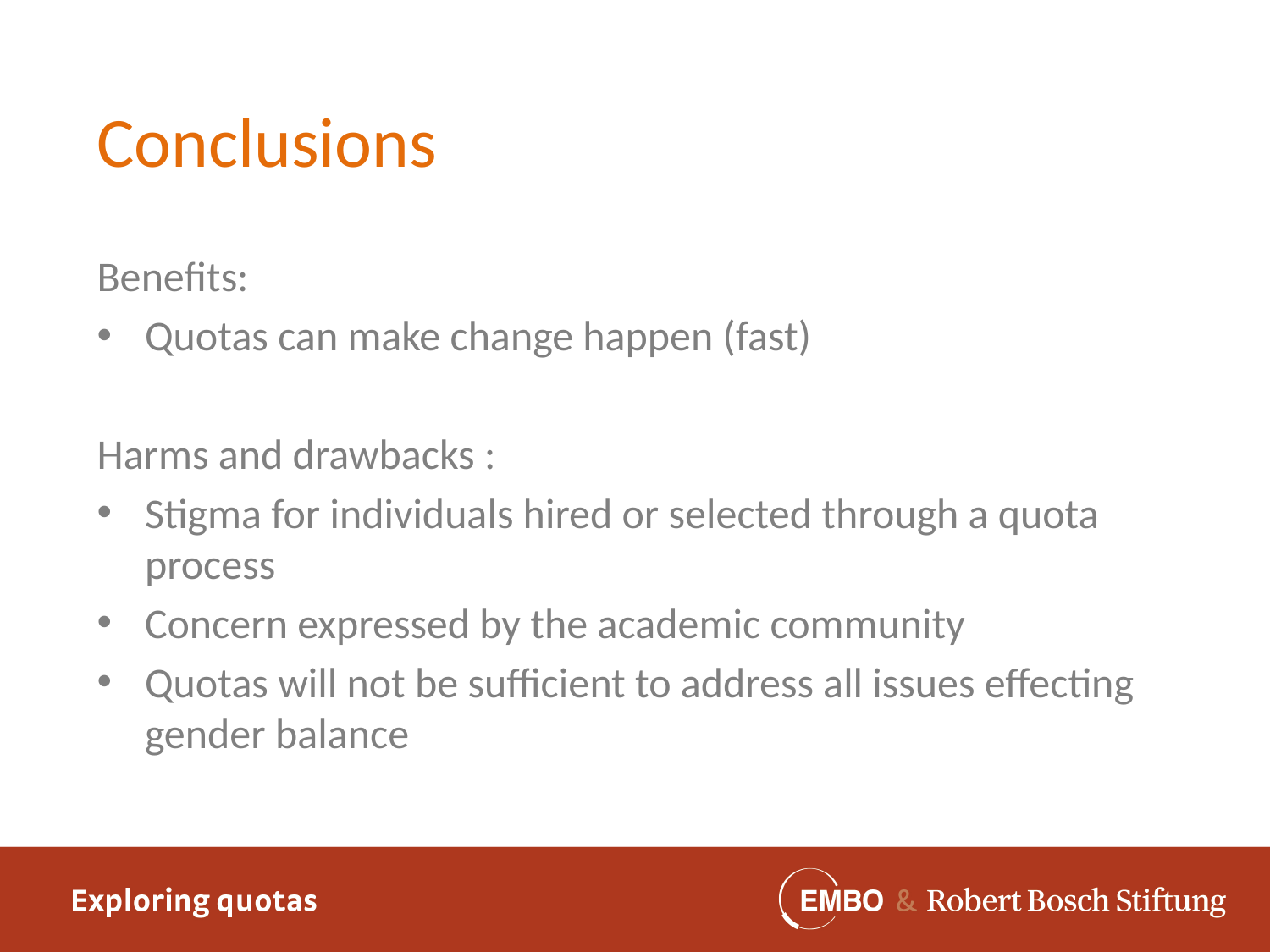

Conclusions
Benefits:
Quotas can make change happen (fast)

Harms and drawbacks :
Stigma for individuals hired or selected through a quota process
Concern expressed by the academic community
Quotas will not be sufficient to address all issues effecting gender balance